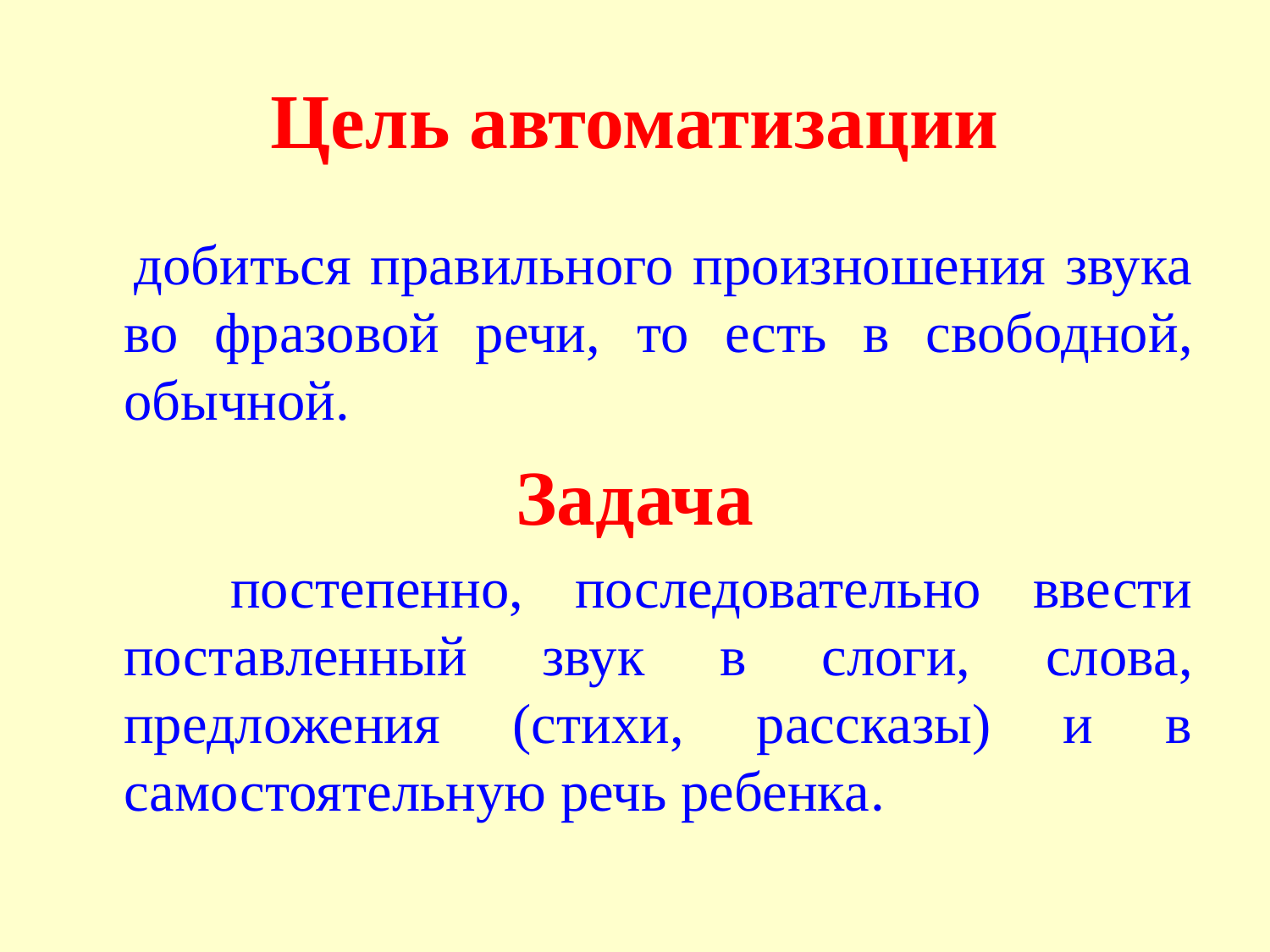

# Цель автоматизации
   добиться правильного произношения звука во фразовой речи, то есть в свободной, обычной.
 Задача
   постепенно, последовательно ввести поставленный звук в слоги, слова, предложения (стихи, рассказы) и в самостоятельную речь ребенка.